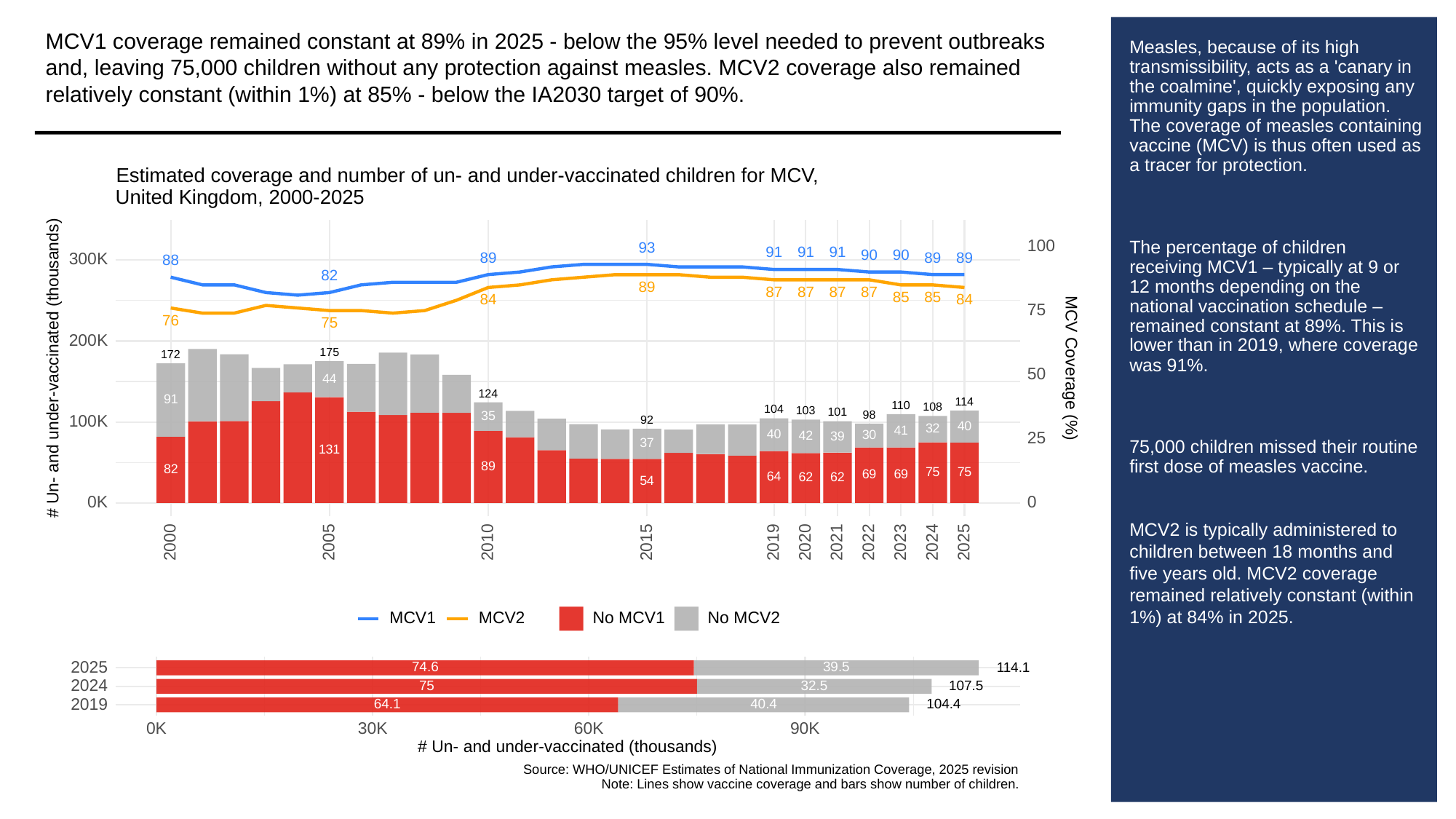

MCV1 coverage remained constant at 89% in 2025 - below the 95% level needed to prevent outbreaks and, leaving 75,000 children without any protection against measles. MCV2 coverage also remained relatively constant (within 1%) at 85% - below the IA2030 target of 90%.
# Measles, because of its high transmissibility, acts as a 'canary in the coalmine', quickly exposing any immunity gaps in the population. The coverage of measles containing vaccine (MCV) is thus often used as a tracer for protection.

The percentage of children receiving MCV1 – typically at 9 or 12 months depending on the national vaccination schedule – remained constant at 89%. This is lower than in 2019, where coverage was 91%.

75,000 children missed their routine first dose of measles vaccine.

MCV2 is typically administered to children between 18 months and five years old. MCV2 coverage remained relatively constant (within 1%) at 84% in 2025.

Estimated coverage and number of un- and under-vaccinated children for MCV,
United Kingdom, 2000-2025

100
93
91
91
91
90
90
89
89
89
300K
88

82

89
87
87
87
87
85
85
84
84

75
76
75
200K

175

172

# Un- and under-vaccinated (thousands)
MCV Coverage (%)

50
44

124

91

114

110

108
104
103
101

98

35

100K

92

40

32

41

40
30

42
39
25

37

131

89

82
75
75
69
69
64
62
62
54
0K
0

2023
2000
2005
2010
2015
2019
2020
2021
2022
2024
2025

MCV1
MCV2
No MCV1
No MCV2

2025
39.5
74.6
114.1

2024
32.5
107.5
75

2019
64.1
40.4
104.4

30K
0K
60K
90K
# Un- and under-vaccinated (thousands)
Source: WHO/UNICEF Estimates of National Immunization Coverage, 2025 revision
Note: Lines show vaccine coverage and bars show number of children.